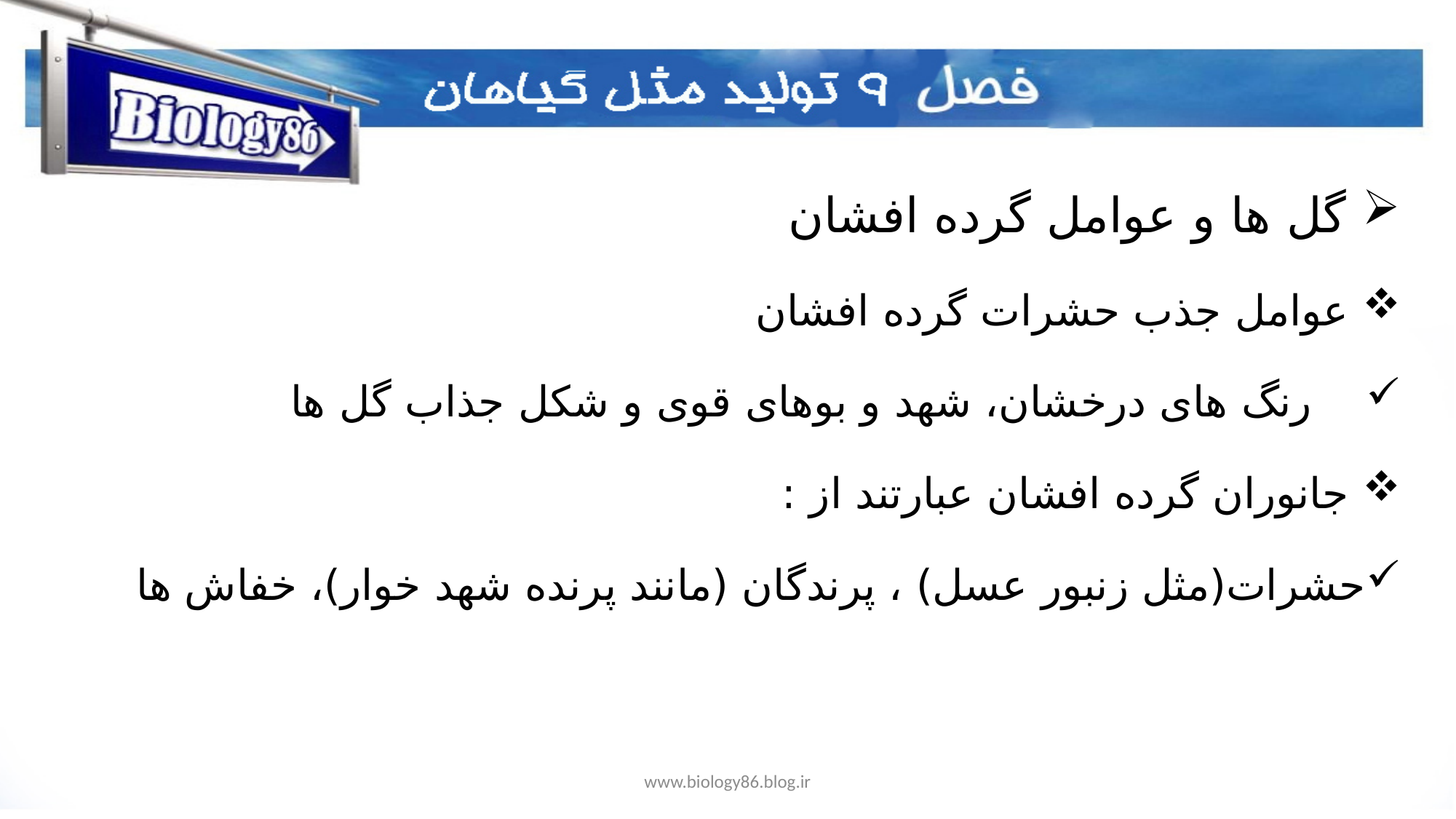

گل ها و عوامل گرده افشان
 عوامل جذب حشرات گرده افشان
    رنگ های درخشان، شهد و بوهای قوی و شکل جذاب گل ها
 جانوران گرده افشان عبارتند از :
حشرات(مثل زنبور عسل) ، پرندگان (مانند پرنده شهد خوار)، خفاش ها

www.biology86.blog.ir